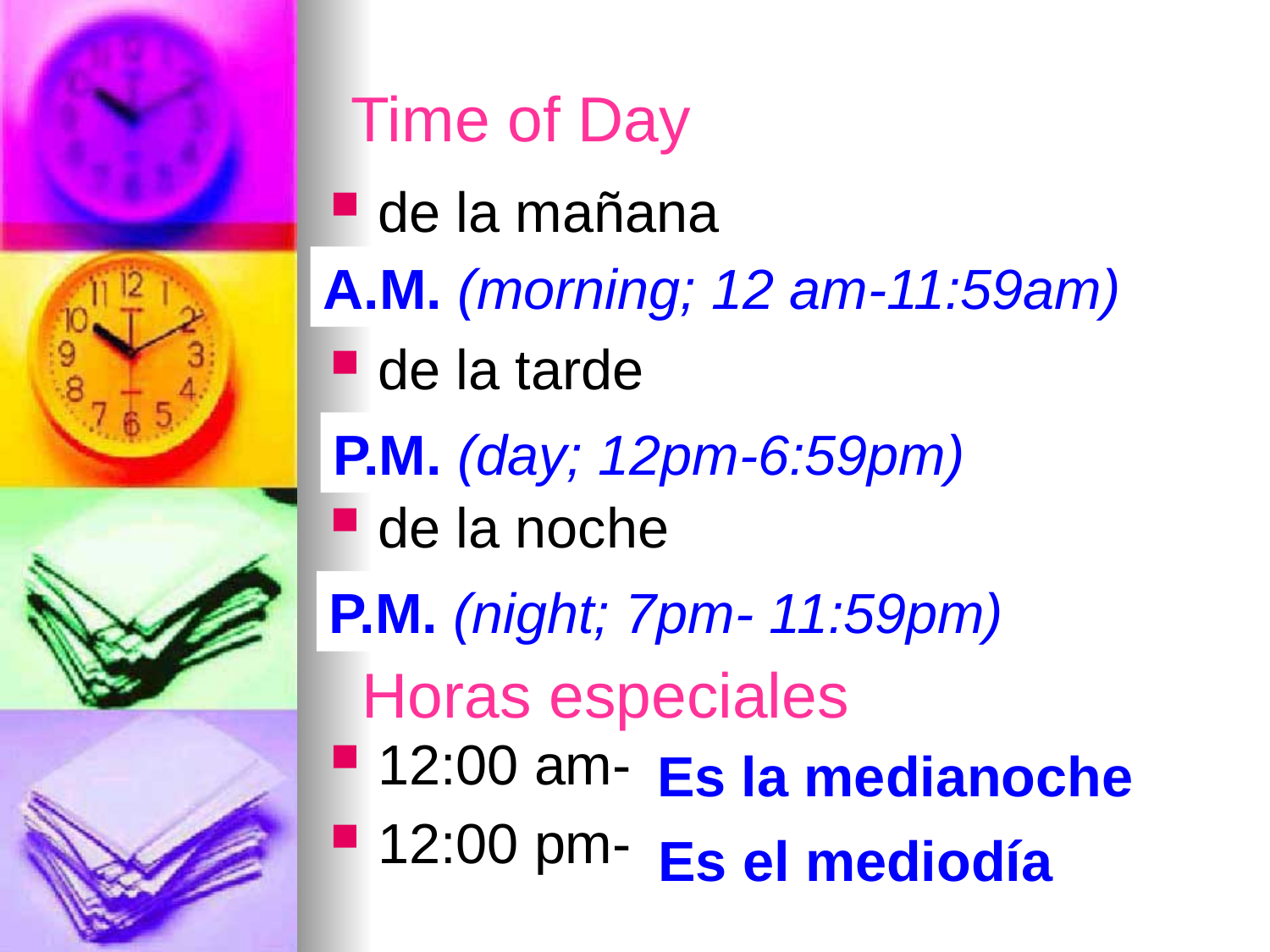

# Time of Day
de la mañana

de la tarde

de la noche

12:00 am-
12:00 pm-
A.M. (morning; 12 am-11:59am)
P.M. (day; 12pm-6:59pm)
P.M. (night; 7pm- 11:59pm)
Horas especiales
Es la medianoche
Es el mediodía